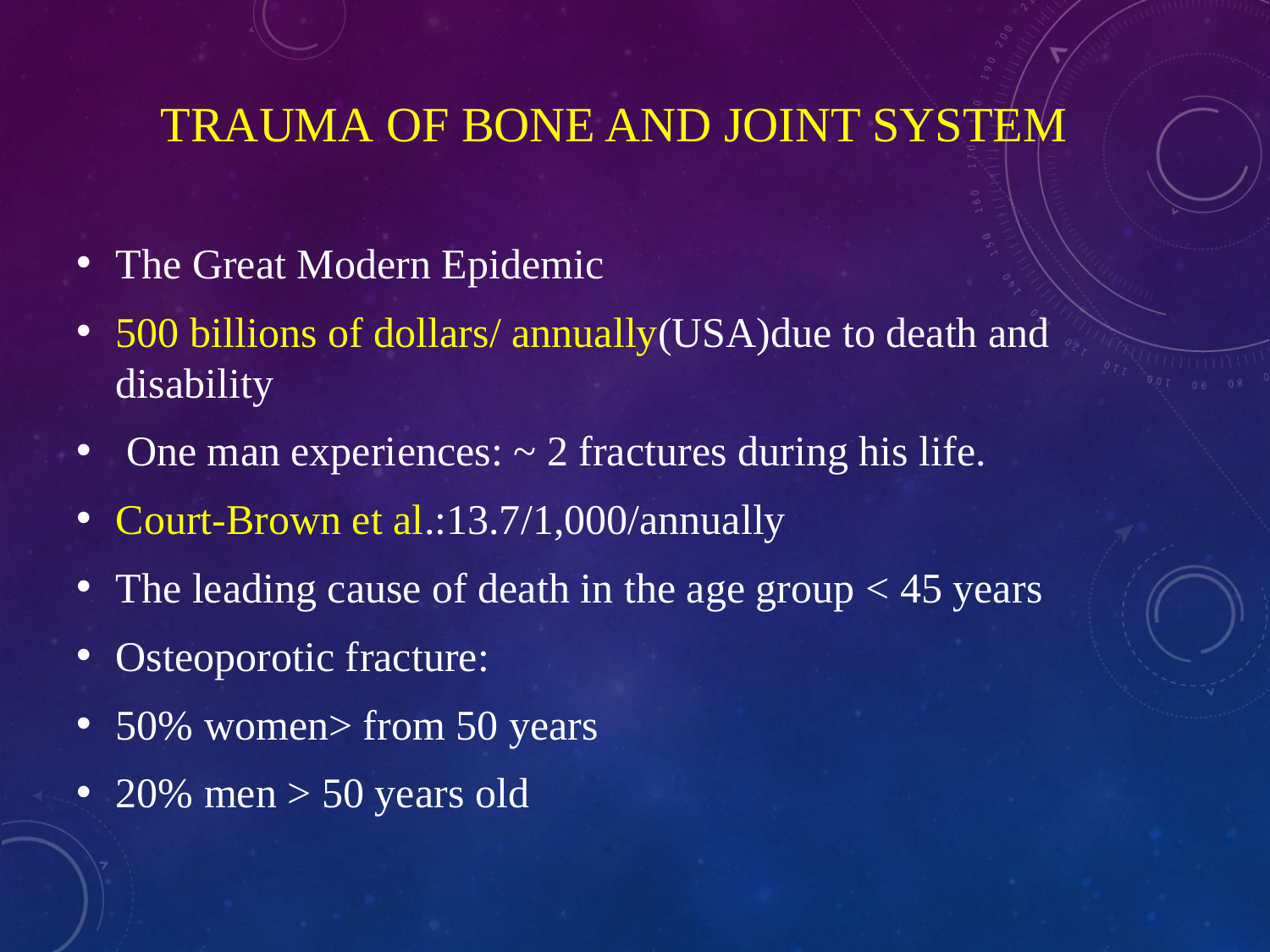

# Trauma OF bone AND joint system
The Great Modern Epidemic
500 billions of dollars/ annually(USA)due to death and disability
 One man experiences: ~ 2 fractures during his life.
Court-Brown et al.:13.7/1,000/annually
The leading cause of death in the age group < 45 years
Osteoporotic fracture:
50% women> from 50 years
20% men > 50 years old